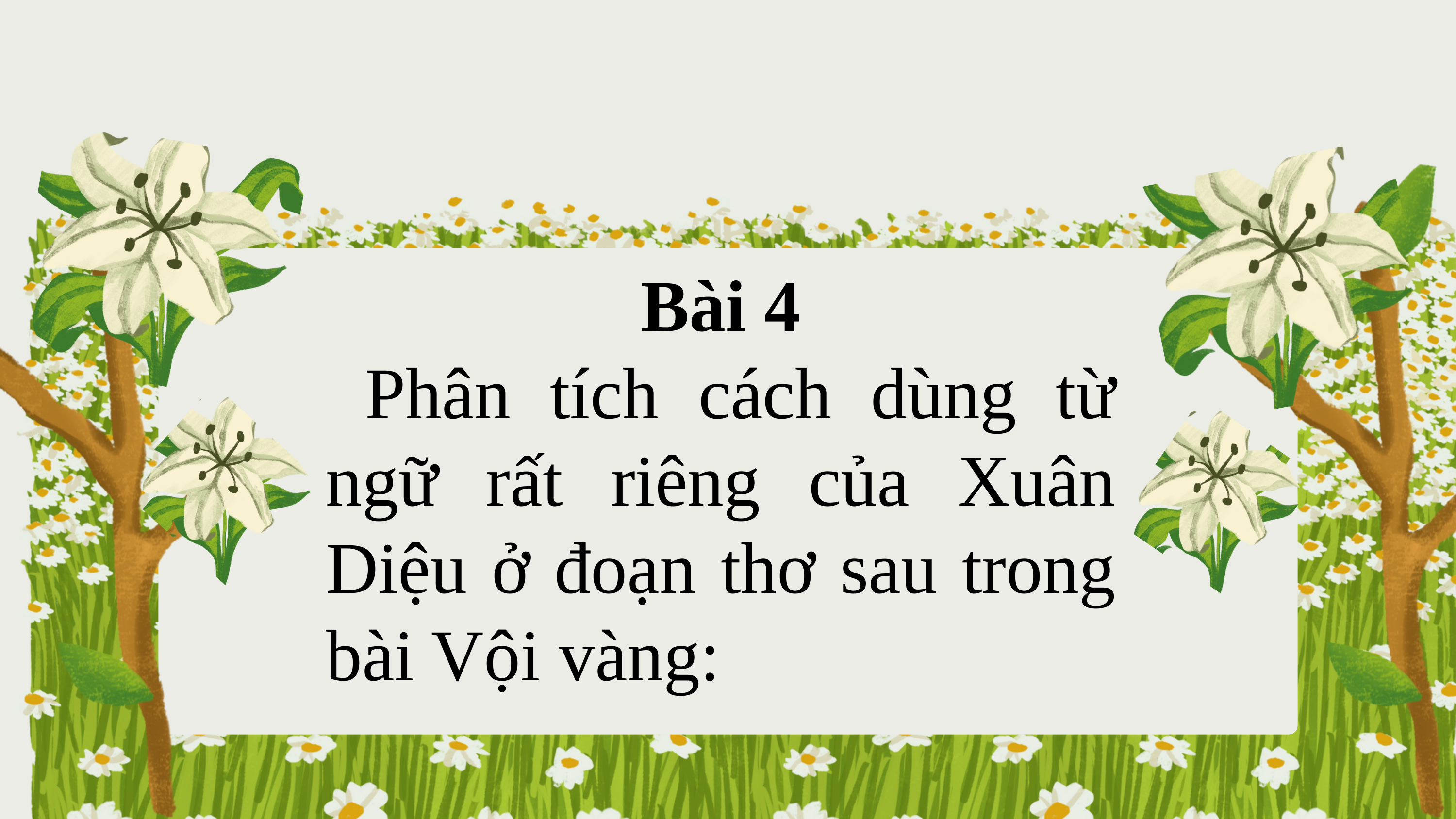

Bài 4
 Phân tích cách dùng từ ngữ rất riêng của Xuân Diệu ở đoạn thơ sau trong bài Vội vàng: